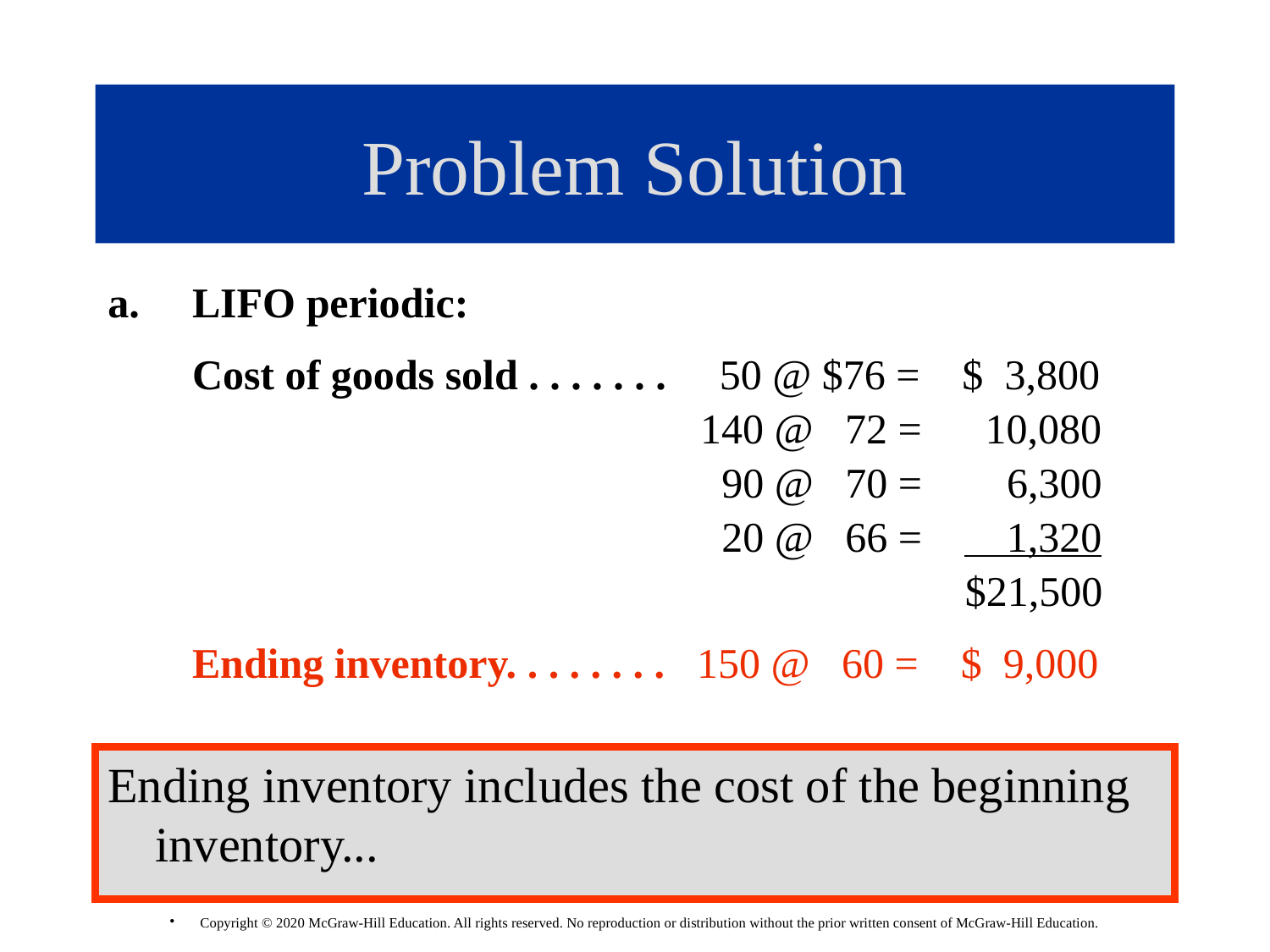

# Problem Solution

LIFO periodic:

        Cost of goods sold . . . . . . .     50 @ $76 =    $  3,800
                                                        140 @   72 =      10,080
                                                          90 @   70 =        6,300
                                                          20 @   66 =        1,320
                                                                                 $21,500

        Ending inventory. . . . . . . .   150 @   60 =    $  9,000

Ending inventory includes the cost of the beginning inventory...